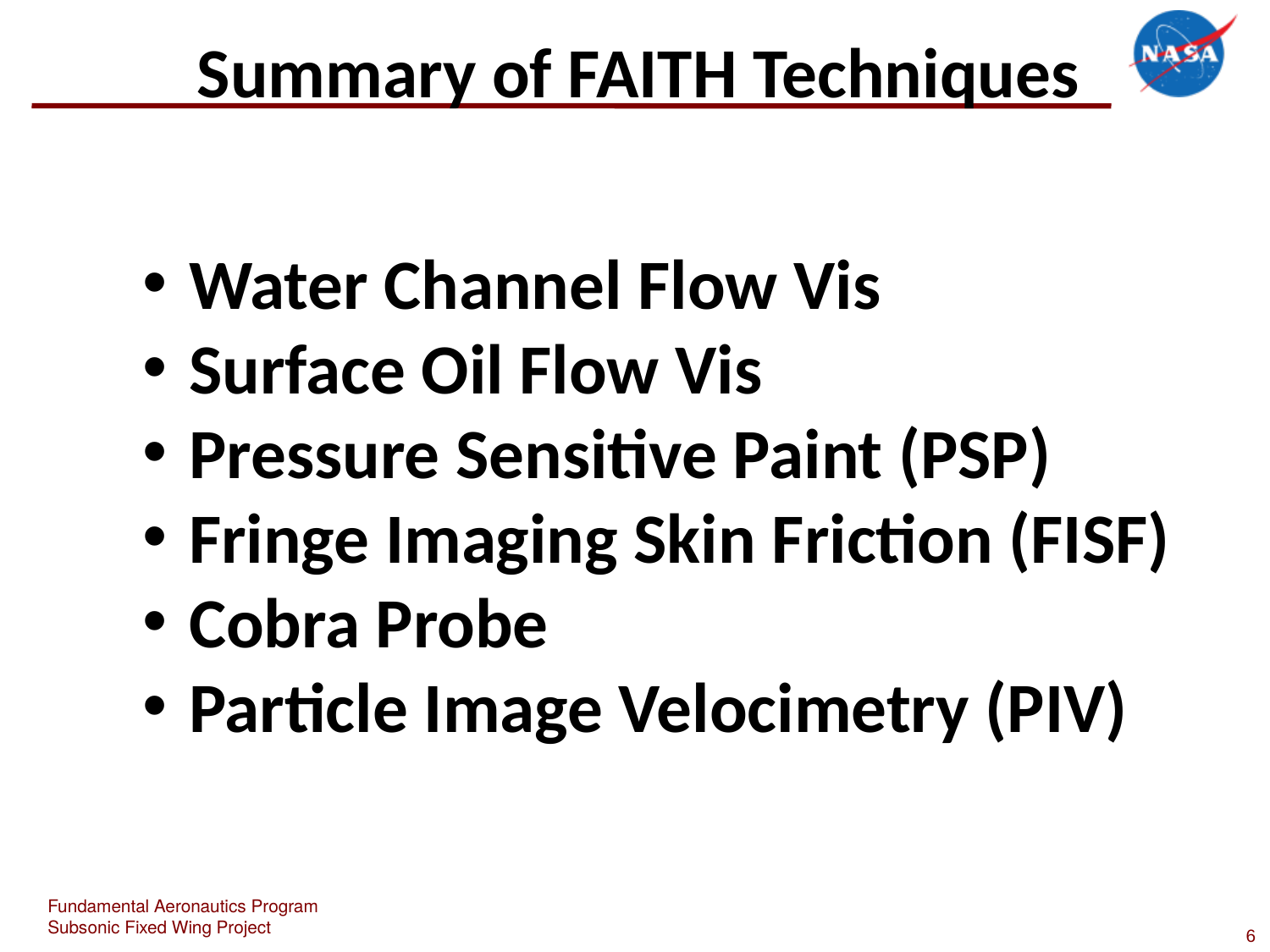

Summary of FAITH Techniques
 Water Channel Flow Vis
 Surface Oil Flow Vis
 Pressure Sensitive Paint (PSP)
 Fringe Imaging Skin Friction (FISF)
 Cobra Probe
 Particle Image Velocimetry (PIV)